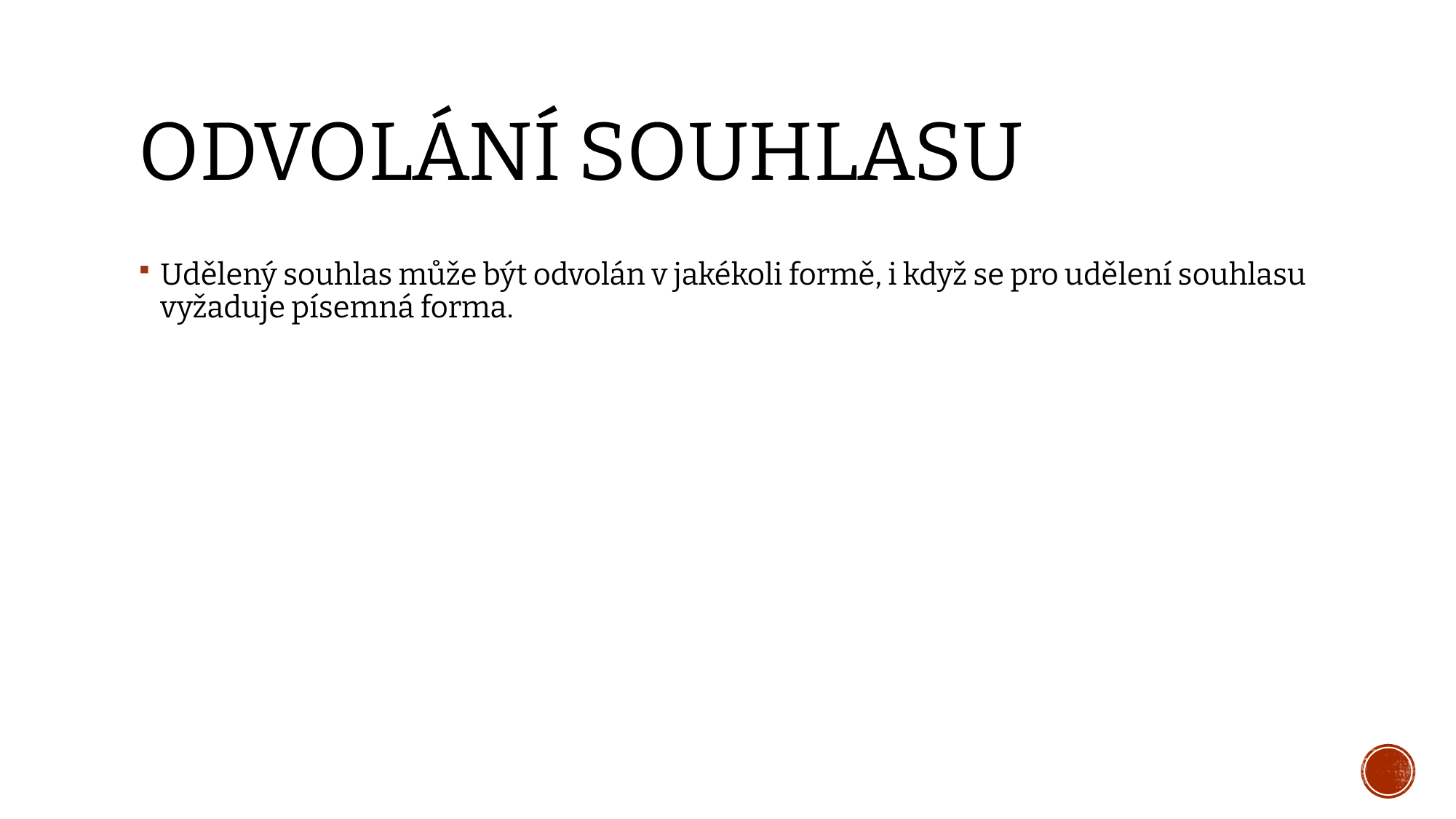

# Odvolání souhlasu
Udělený souhlas může být odvolán v jakékoli formě, i když se pro udělení souhlasu vyžaduje písemná forma.